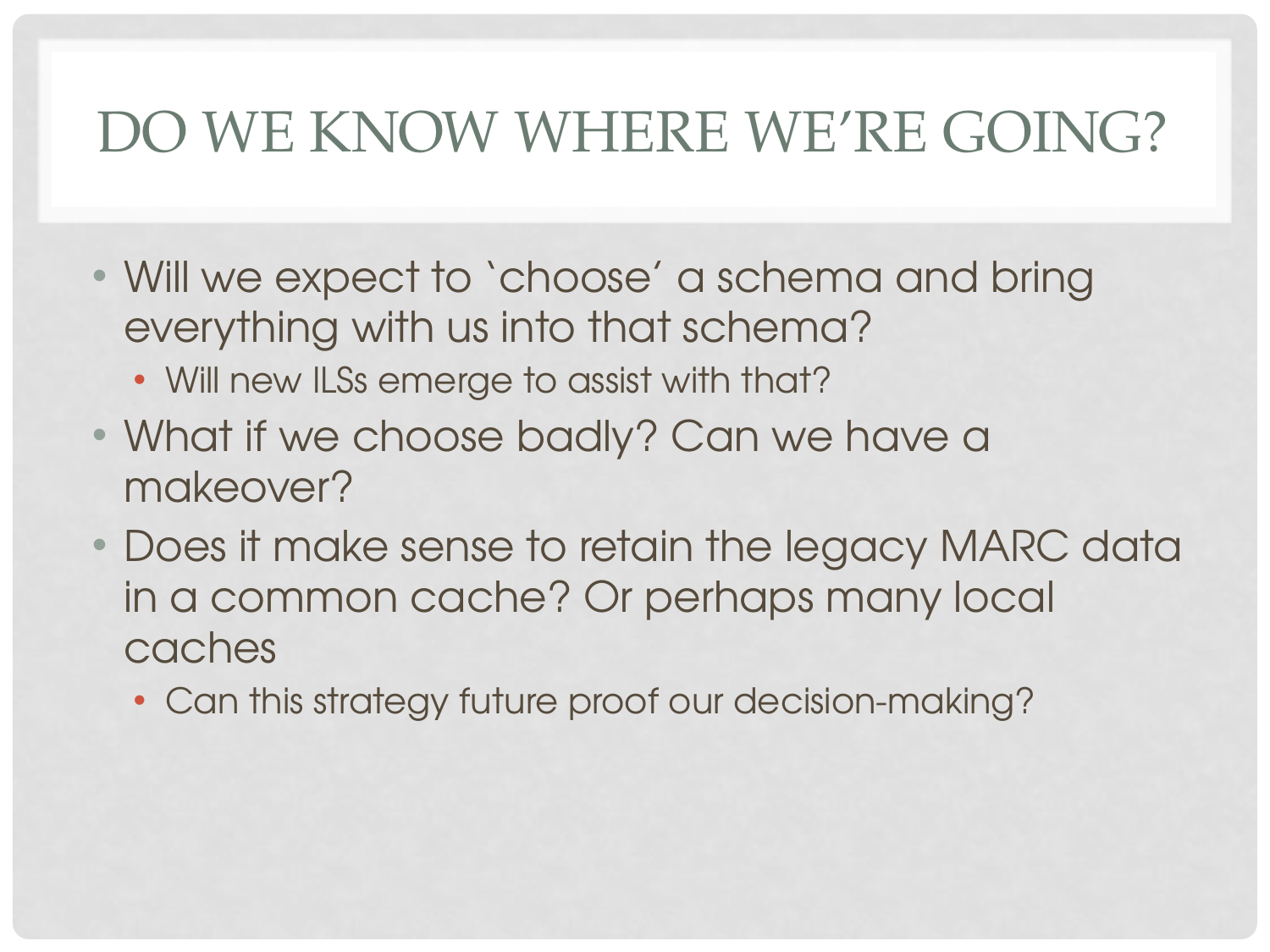

# Do We Know Where We’re Going?
Will we expect to ‘choose’ a schema and bring everything with us into that schema?
Will new ILSs emerge to assist with that?
What if we choose badly? Can we have a makeover?
Does it make sense to retain the legacy MARC data in a common cache? Or perhaps many local caches
Can this strategy future proof our decision-making?